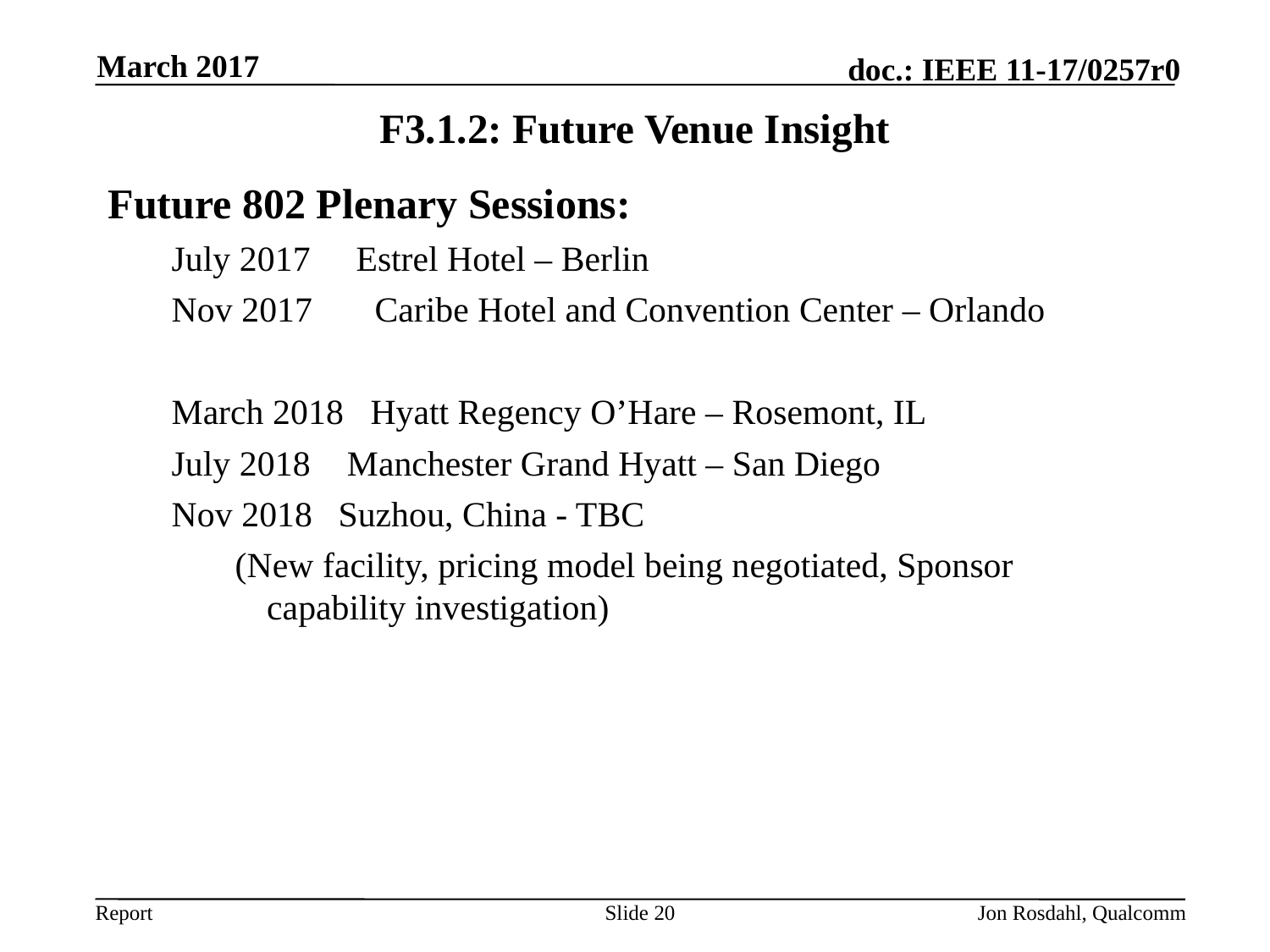

March 2017
# F3.1.2: Future Venue Insight
Future 802 Plenary Sessions:
July 2017	  Estrel Hotel – Berlin
Nov 2017       Caribe Hotel and Convention Center – Orlando

March 2018   Hyatt Regency O’Hare – Rosemont, IL
July 2018   	 Manchester Grand Hyatt – San Diego
Nov 2018	Suzhou, China - TBC
(New facility, pricing model being negotiated, Sponsor capability investigation)

Slide 20
Jon Rosdahl, Qualcomm